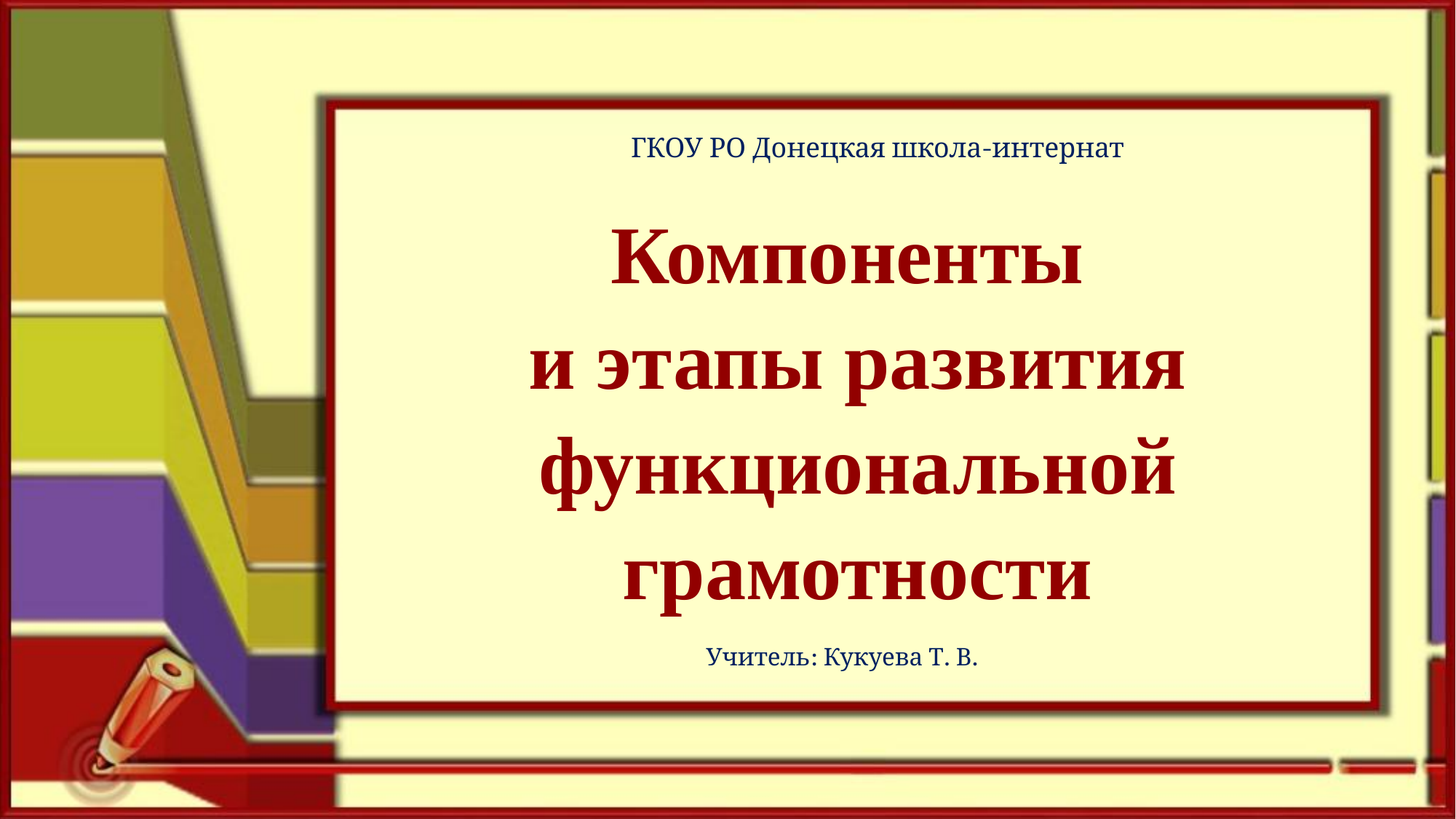

ГКОУ РО Донецкая школа-интернат
# Компоненты и этапы развития функциональной грамотности
Учитель: Кукуева Т. В.